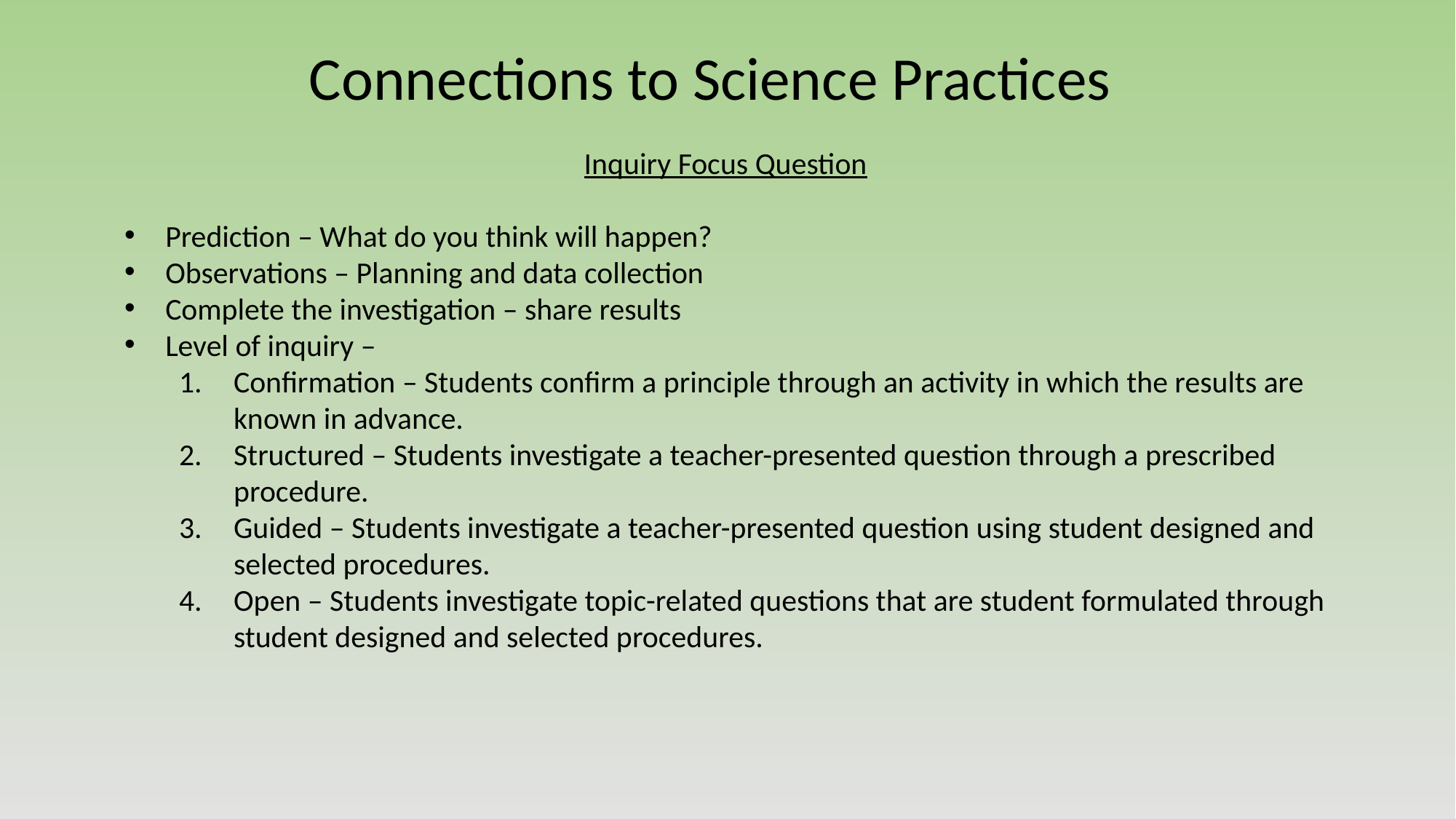

Connections to Science Practices
Inquiry Focus Question

Prediction – What do you think will happen?
Observations – Planning and data collection
Complete the investigation – share results
Level of inquiry –
Confirmation – Students confirm a principle through an activity in which the results are known in advance.
Structured – Students investigate a teacher-presented question through a prescribed procedure.
Guided – Students investigate a teacher-presented question using student designed and selected procedures.
Open – Students investigate topic-related questions that are student formulated through student designed and selected procedures.